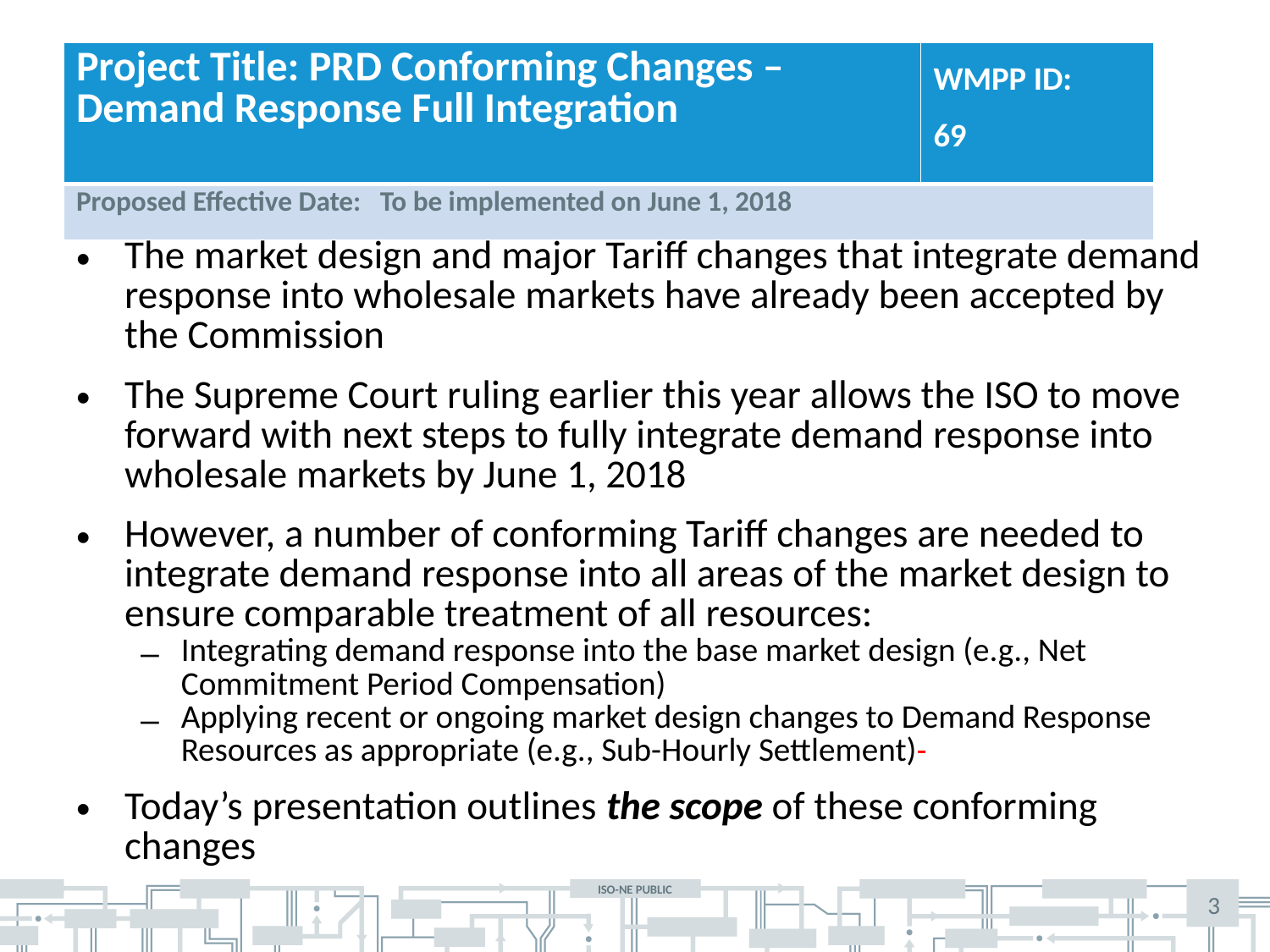

| Project Title: PRD Conforming Changes – Demand Response Full Integration | WMPP ID: 69 |
| --- | --- |
| Proposed Effective Date: To be implemented on June 1, 2018 |  |
The market design and major Tariff changes that integrate demand response into wholesale markets have already been accepted by the Commission
The Supreme Court ruling earlier this year allows the ISO to move forward with next steps to fully integrate demand response into wholesale markets by June 1, 2018
However, a number of conforming Tariff changes are needed to integrate demand response into all areas of the market design to ensure comparable treatment of all resources:
Integrating demand response into the base market design (e.g., Net Commitment Period Compensation)
Applying recent or ongoing market design changes to Demand Response Resources as appropriate (e.g., Sub-Hourly Settlement)
Today’s presentation outlines the scope of these conforming changes

3